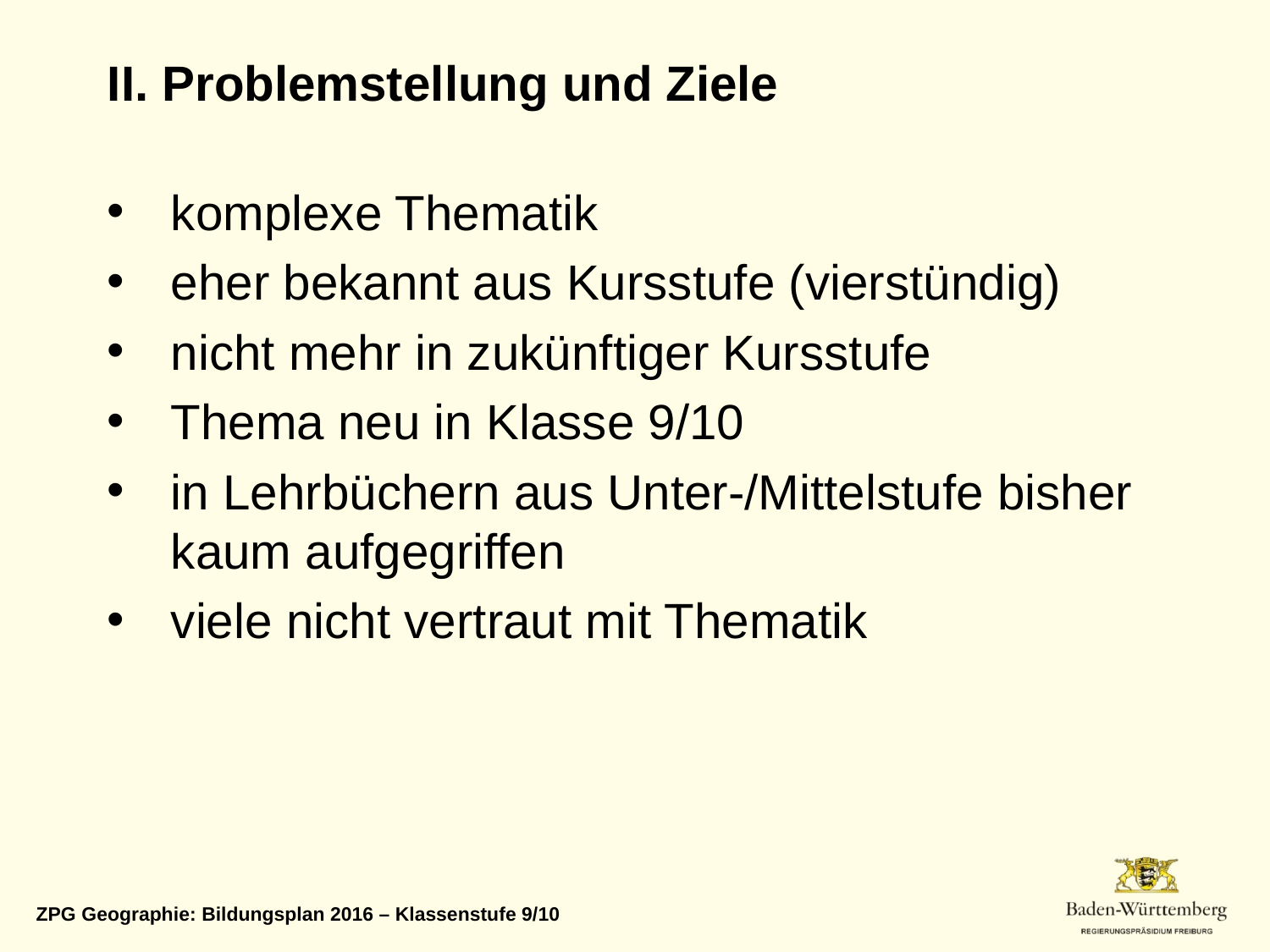

II. Problemstellung und Ziele

komplexe Thematik
eher bekannt aus Kursstufe (vierstündig)
nicht mehr in zukünftiger Kursstufe
Thema neu in Klasse 9/10
in Lehrbüchern aus Unter-/Mittelstufe bisher kaum aufgegriffen
viele nicht vertraut mit Thematik